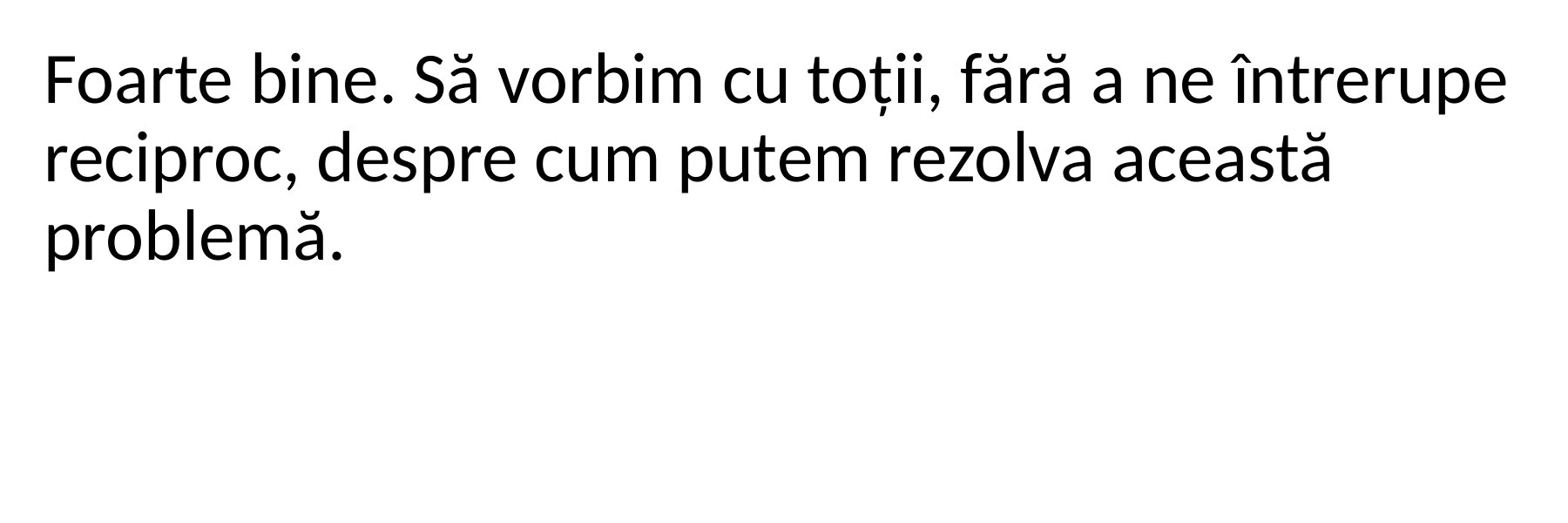

Foarte bine. Să vorbim cu toții, fără a ne întrerupe reciproc, despre cum putem rezolva această problemă.